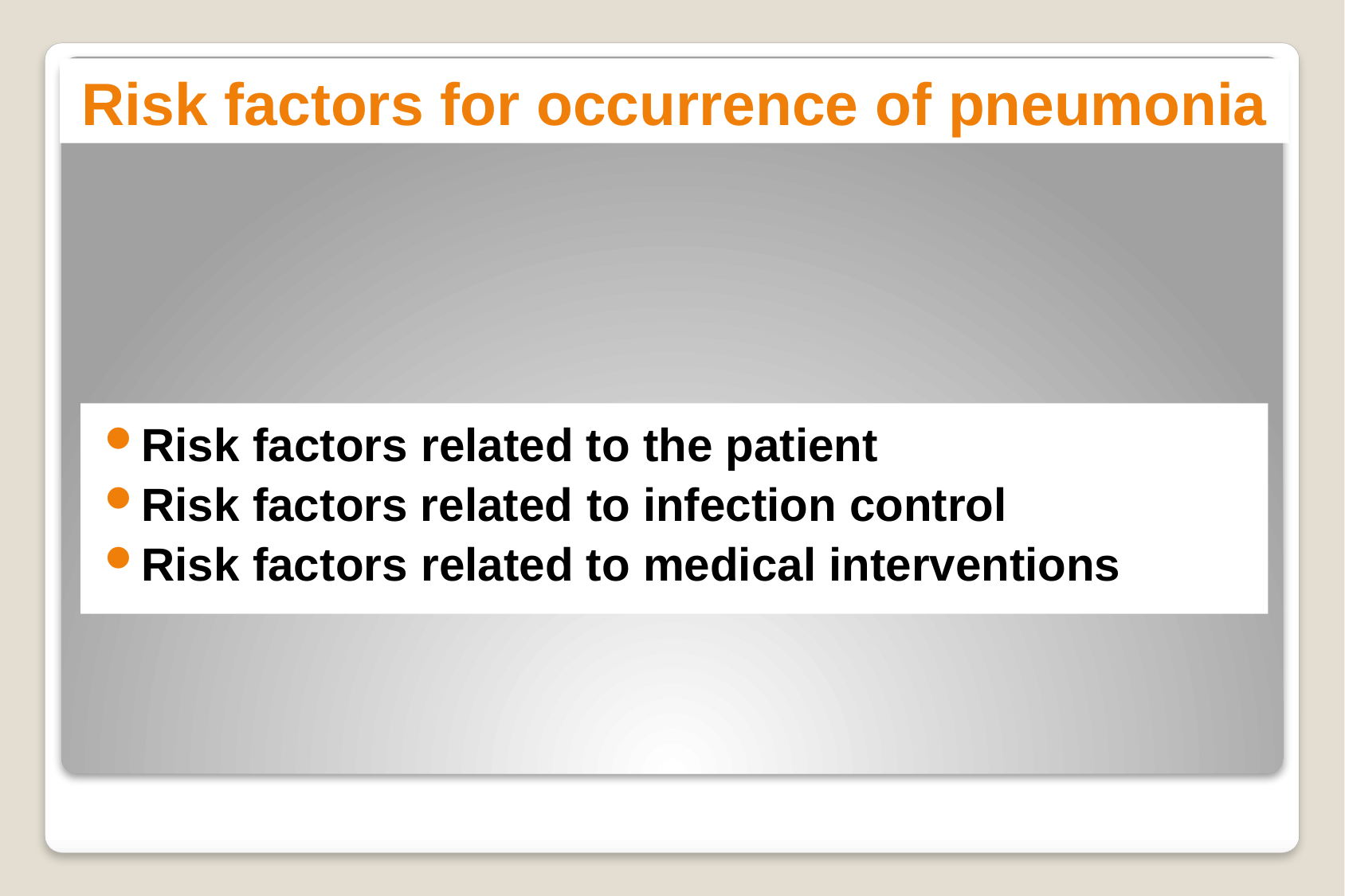

# Risk factors for occurrence of pneumonia
Risk factors related to the patient
Risk factors related to infection control
Risk factors related to medical interventions